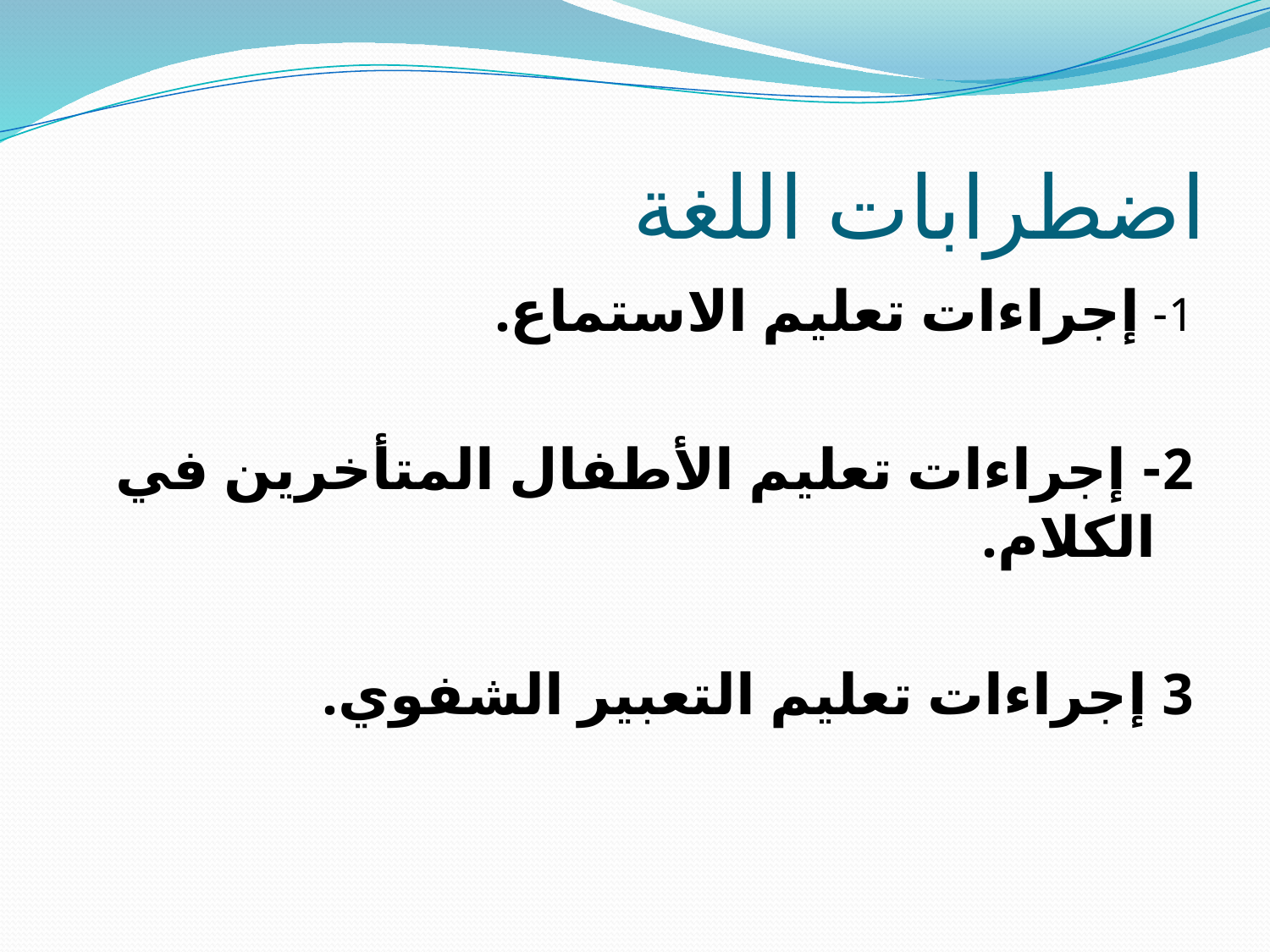

# اضطرابات اللغة
1- إجراءات تعليم الاستماع.

2- إجراءات تعليم الأطفال المتأخرين في الكلام.

3 إجراءات تعليم التعبير الشفوي.